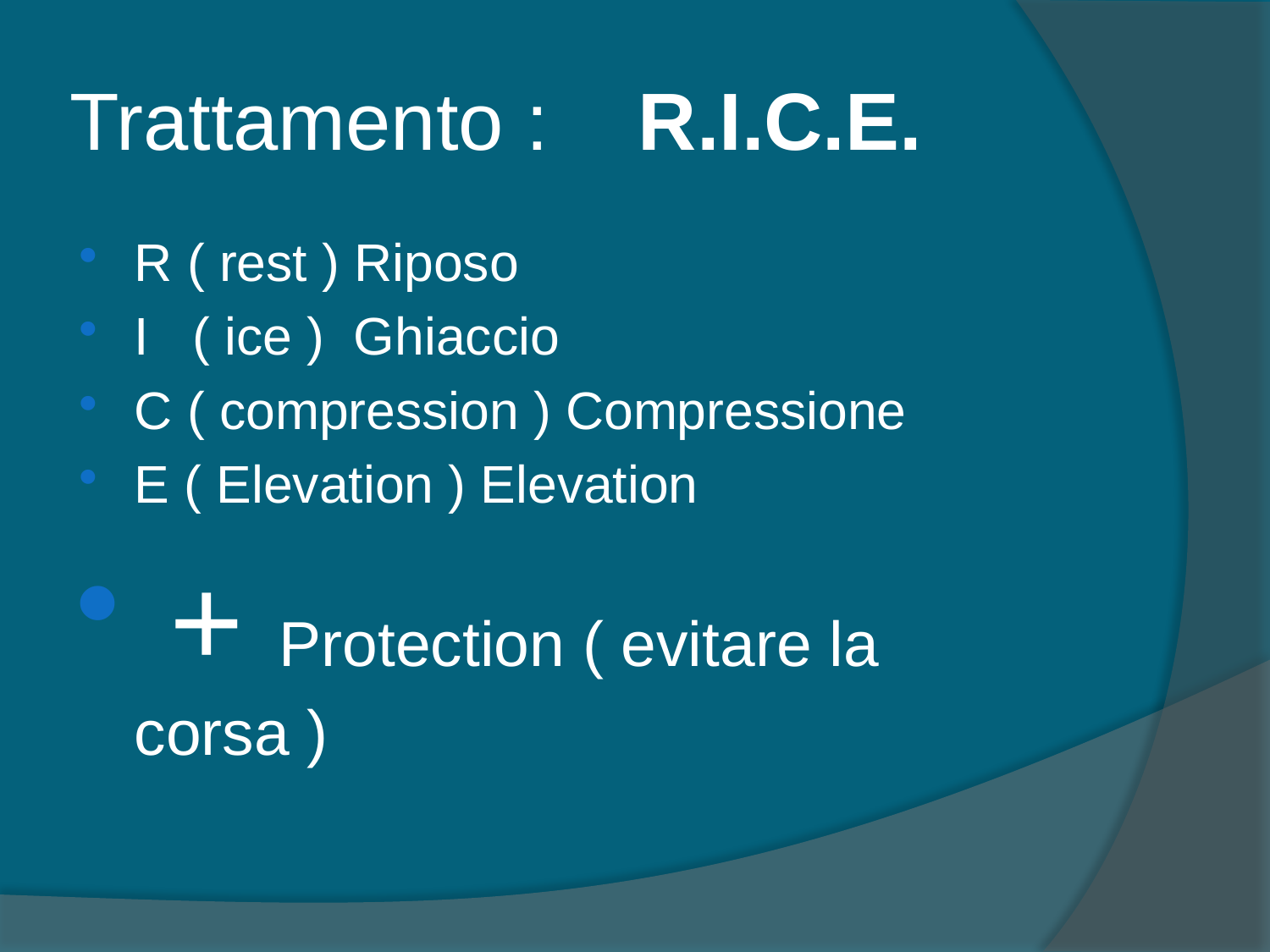

# Trattamento :    R.I.C.E.
R ( rest ) Riposo
I   ( ice )  Ghiaccio
C ( compression ) Compressione
E ( Elevation ) Elevation
 + Protection ( evitare la corsa )